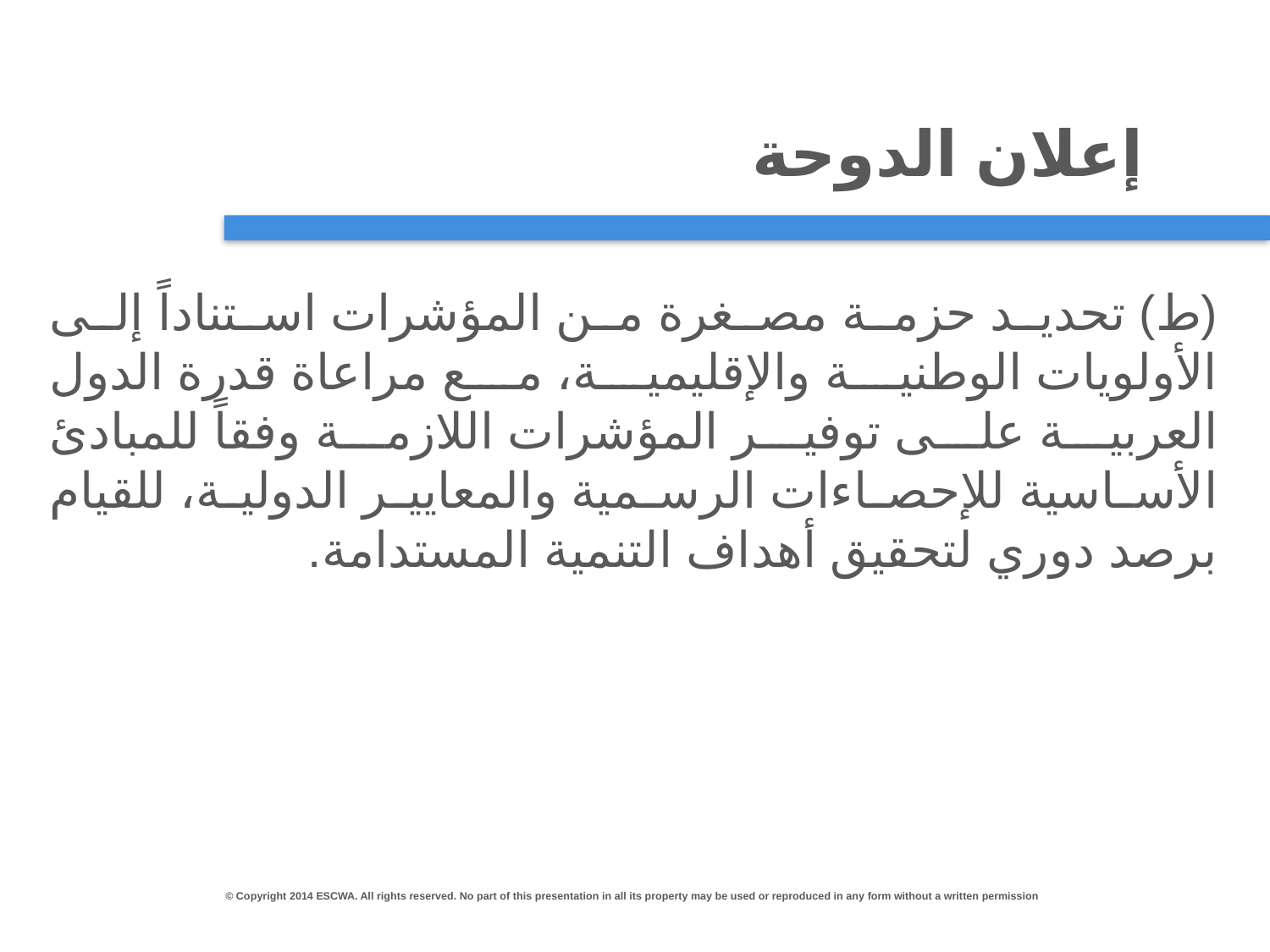

# إعلان الدوحة
(ط) 	تحديد حزمة مصغرة من المؤشرات استناداً إلى الأولويات الوطنية والإقليمية، مع مراعاة قدرة الدول العربية على توفير المؤشرات اللازمة وفقاً للمبادئ الأساسية للإحصاءات الرسمية والمعايير الدولية، للقيام برصد دوري لتحقيق أهداف التنمية المستدامة.